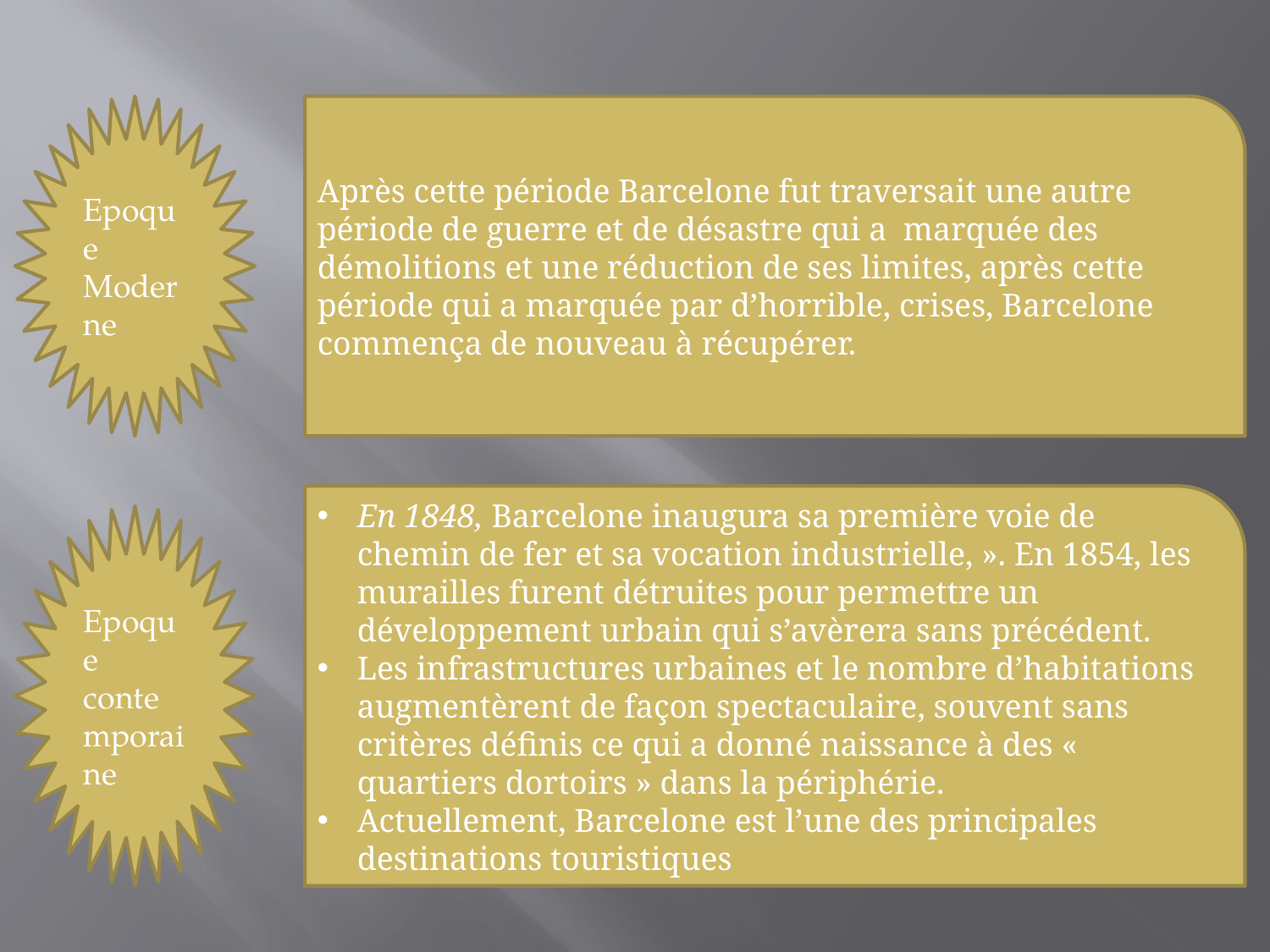

Epoque Moderne
Après cette période Barcelone fut traversait une autre période de guerre et de désastre qui a  marquée des démolitions et une réduction de ses limites, après cette période qui a marquée par d’horrible, crises, Barcelone commença de nouveau à récupérer.
En 1848, Barcelone inaugura sa première voie de chemin de fer et sa vocation industrielle, ». En 1854, les murailles furent détruites pour permettre un développement urbain qui s’avèrera sans précédent.
Les infrastructures urbaines et le nombre d’habitations augmentèrent de façon spectaculaire, souvent sans critères définis ce qui a donné naissance à des « quartiers dortoirs » dans la périphérie.
Actuellement, Barcelone est l’une des principales destinations touristiques
Epoque contemporaine